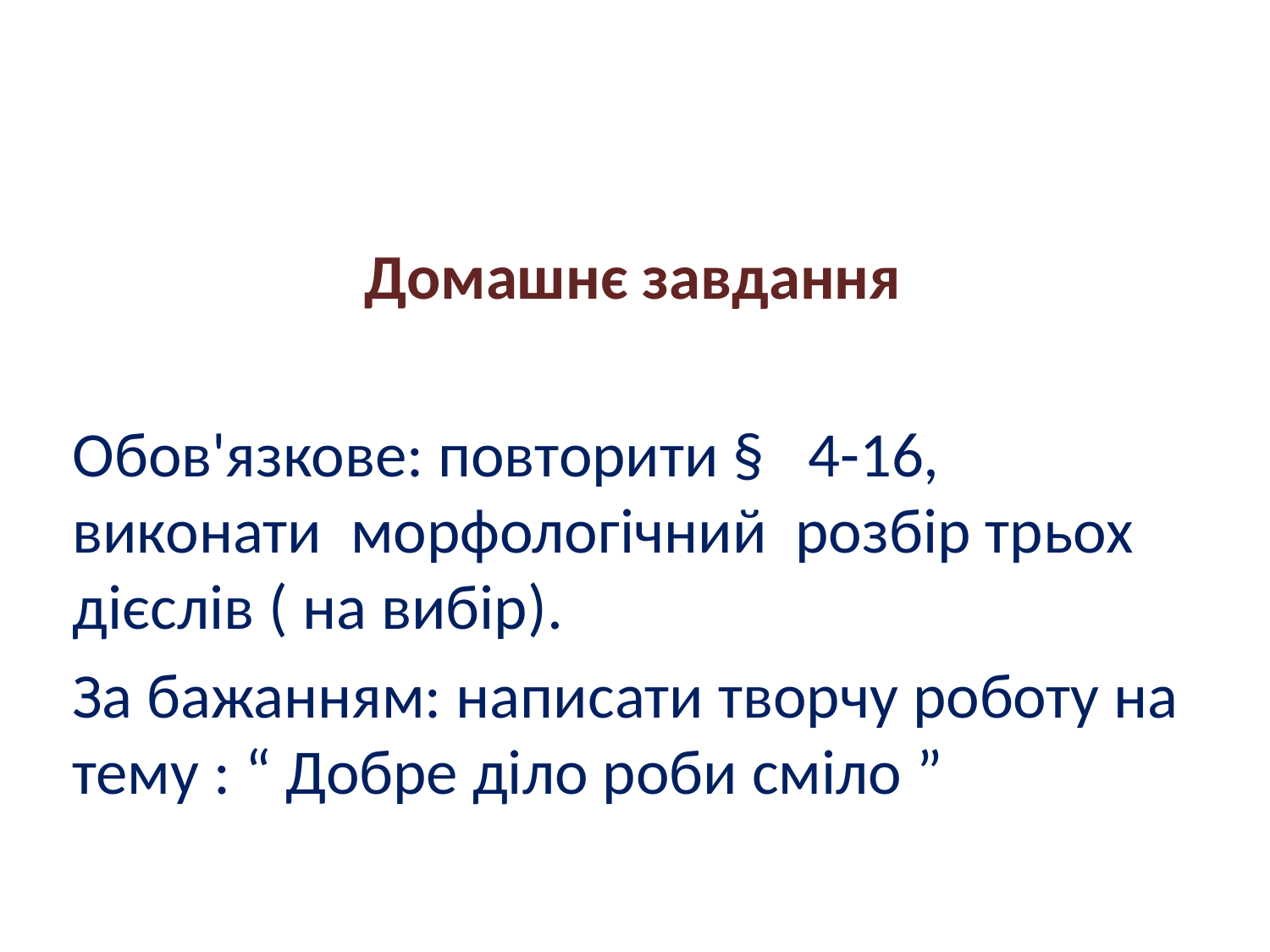

Домашнє завдання

Обов'язкове: повторити §   4-16, виконати  морфологічний  розбір трьох дієслів ( на вибір).
За бажанням: написати творчу роботу на тему : “ Добре діло роби сміло ”